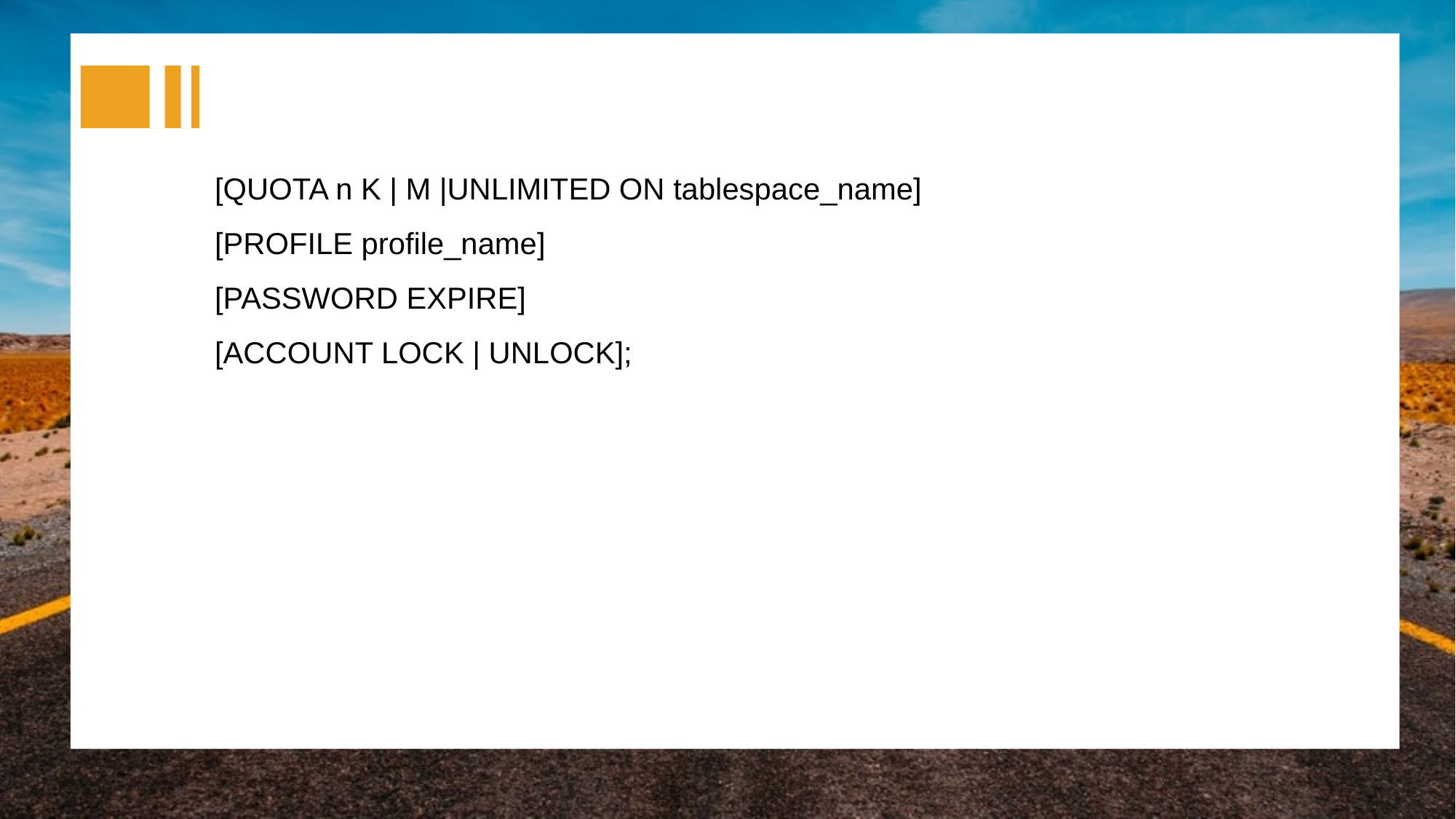

[QUOTA n K | M |UNLIMITED ON tablespace_name]
[PROFILE profile_name]
[PASSWORD EXPIRE]
[ACCOUNT LOCK | UNLOCK];